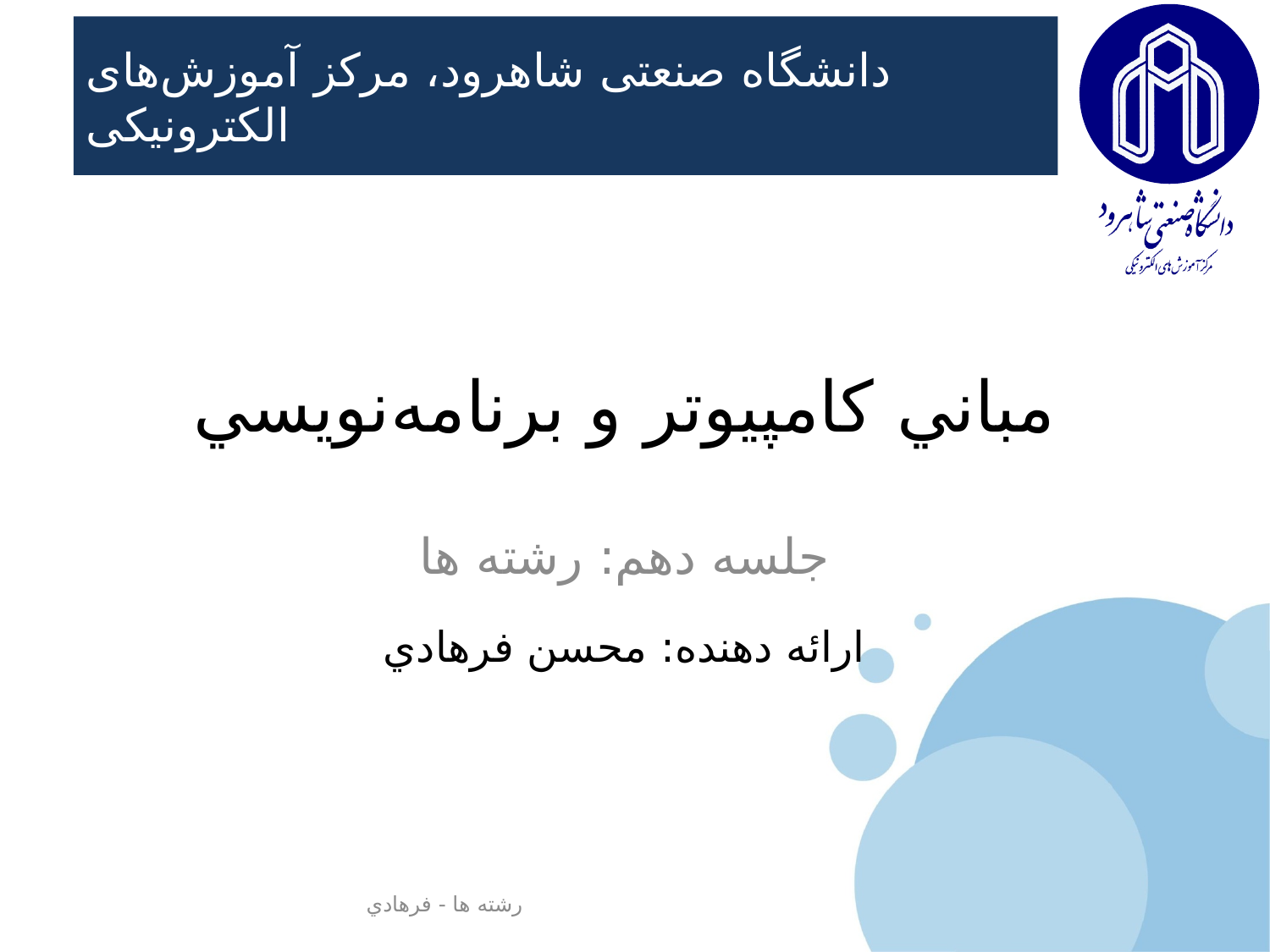

# مباني کامپيوتر و برنامه‌نويسي
جلسه دهم: رشته ها
ارائه دهنده: محسن فرهادي

رشته ها - فرهادي